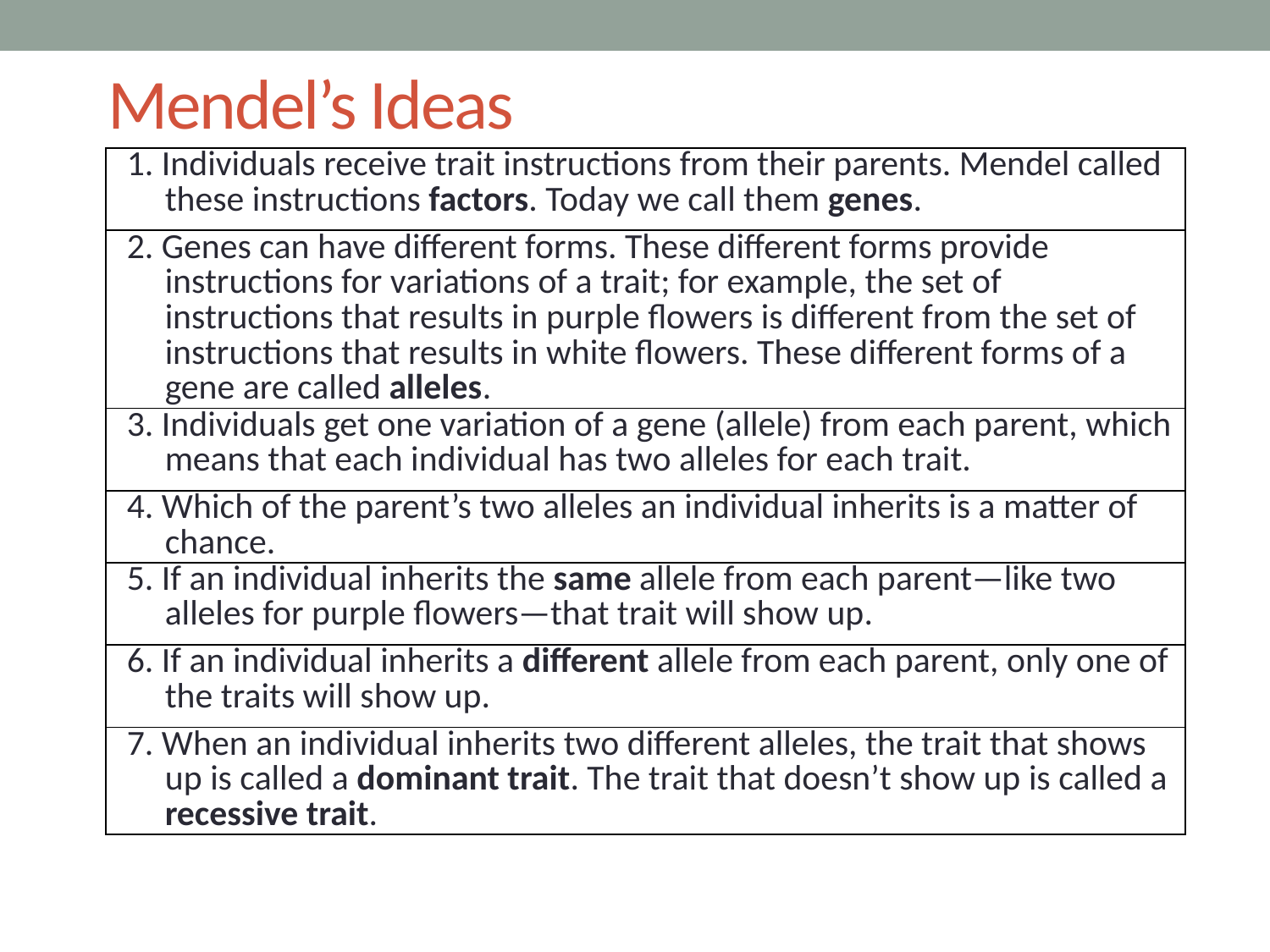

# Mendel’s Ideas
| 1. Individuals receive trait instructions from their parents. Mendel called these instructions factors. Today we call them genes. |
| --- |
| 2. Genes can have different forms. These different forms provide instructions for variations of a trait; for example, the set of instructions that results in purple flowers is different from the set of instructions that results in white flowers. These different forms of a gene are called alleles. |
| 3. Individuals get one variation of a gene (allele) from each parent, which means that each individual has two alleles for each trait. |
| 4. Which of the parent’s two alleles an individual inherits is a matter of chance. |
| 5. If an individual inherits the same allele from each parent—like two alleles for purple flowers—that trait will show up. |
| 6. If an individual inherits a different allele from each parent, only one of the traits will show up. |
| 7. When an individual inherits two different alleles, the trait that shows up is called a dominant trait. The trait that doesn’t show up is called a recessive trait. |